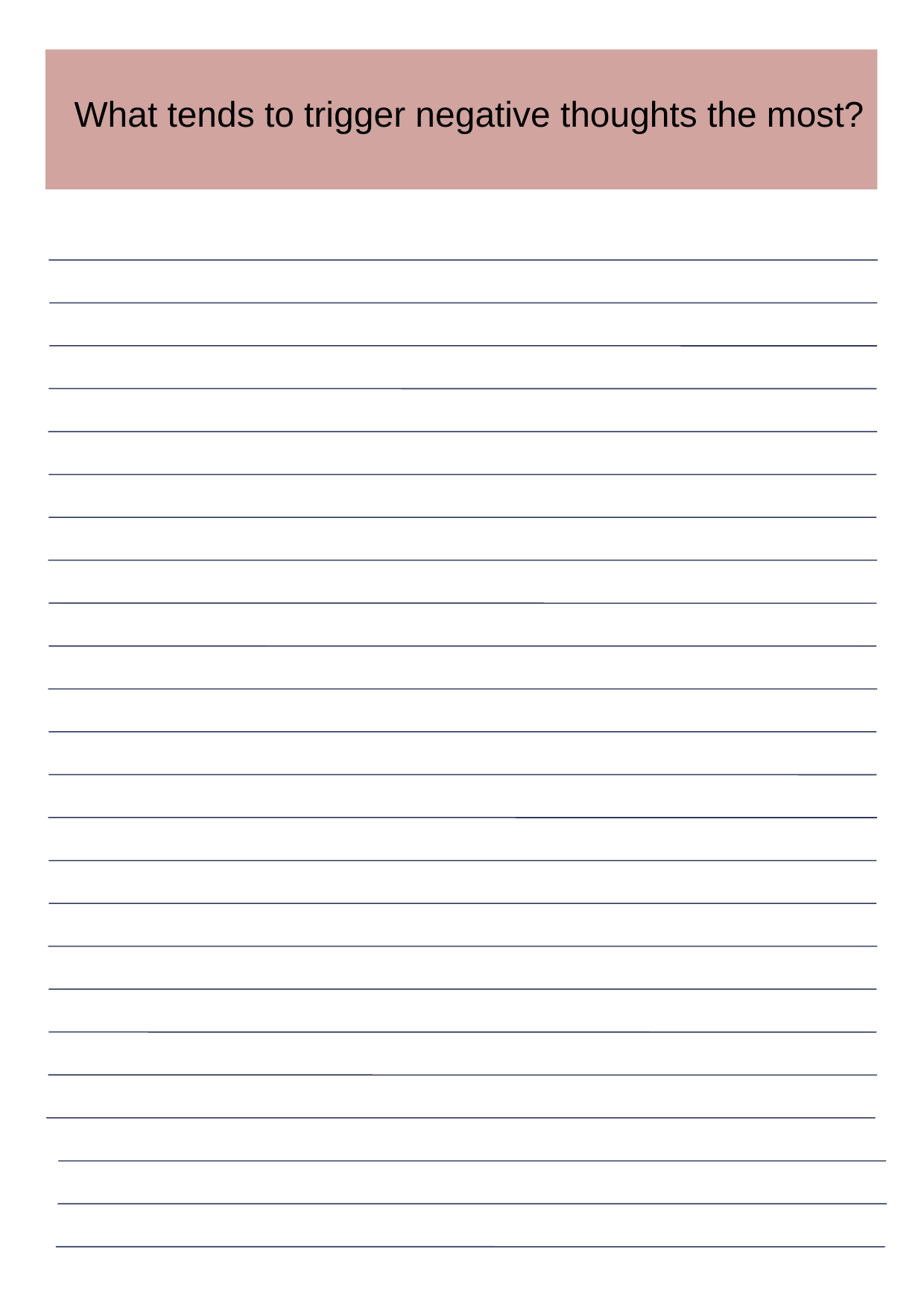

What tends to trigger negative thoughts the most?